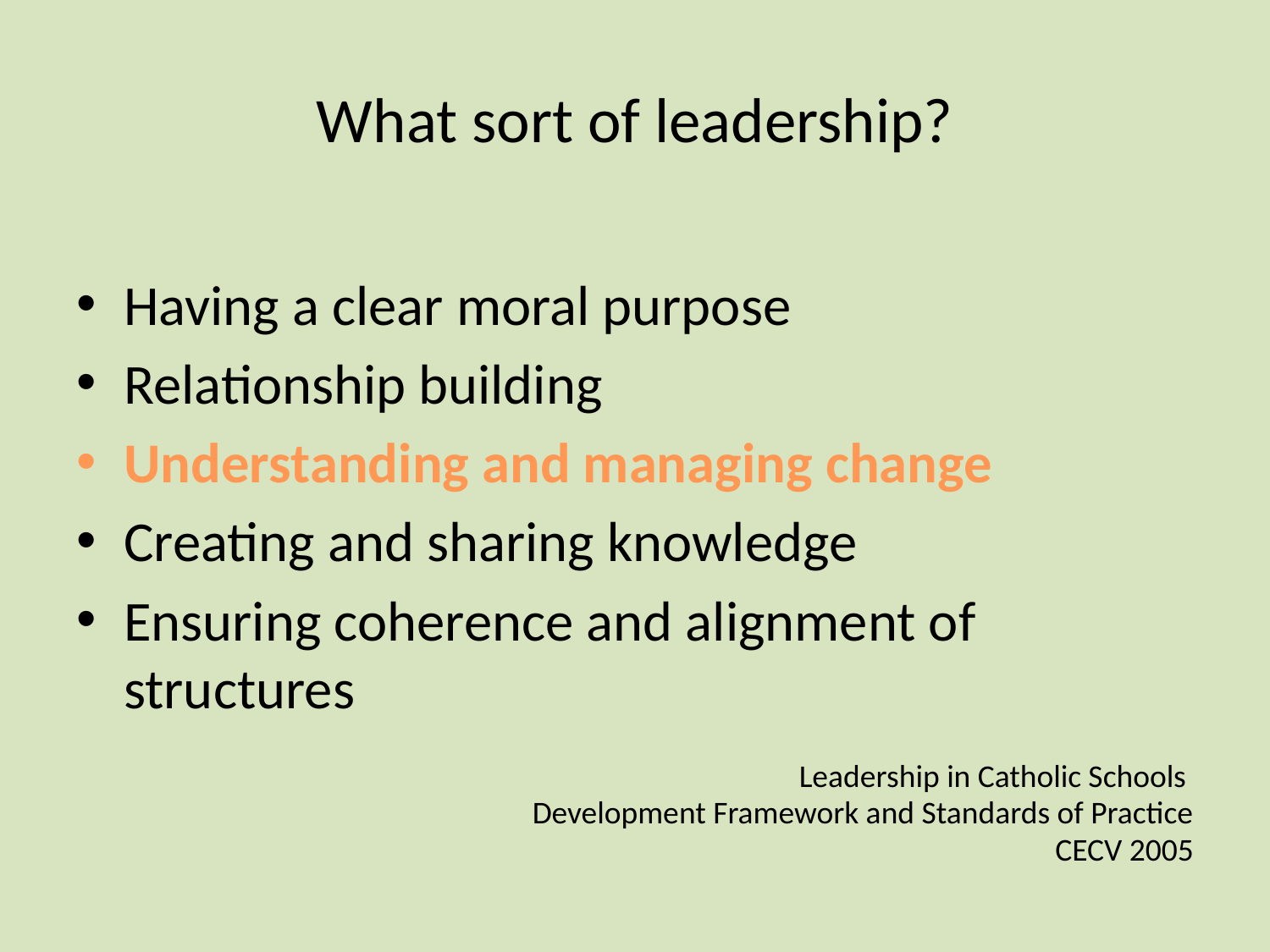

# What sort of leadership?

Having a clear moral purpose
Relationship building
Understanding and managing change
Creating and sharing knowledge
Ensuring coherence and alignment of structures

Leadership in Catholic Schools
Development Framework and Standards of Practice
CECV 2005